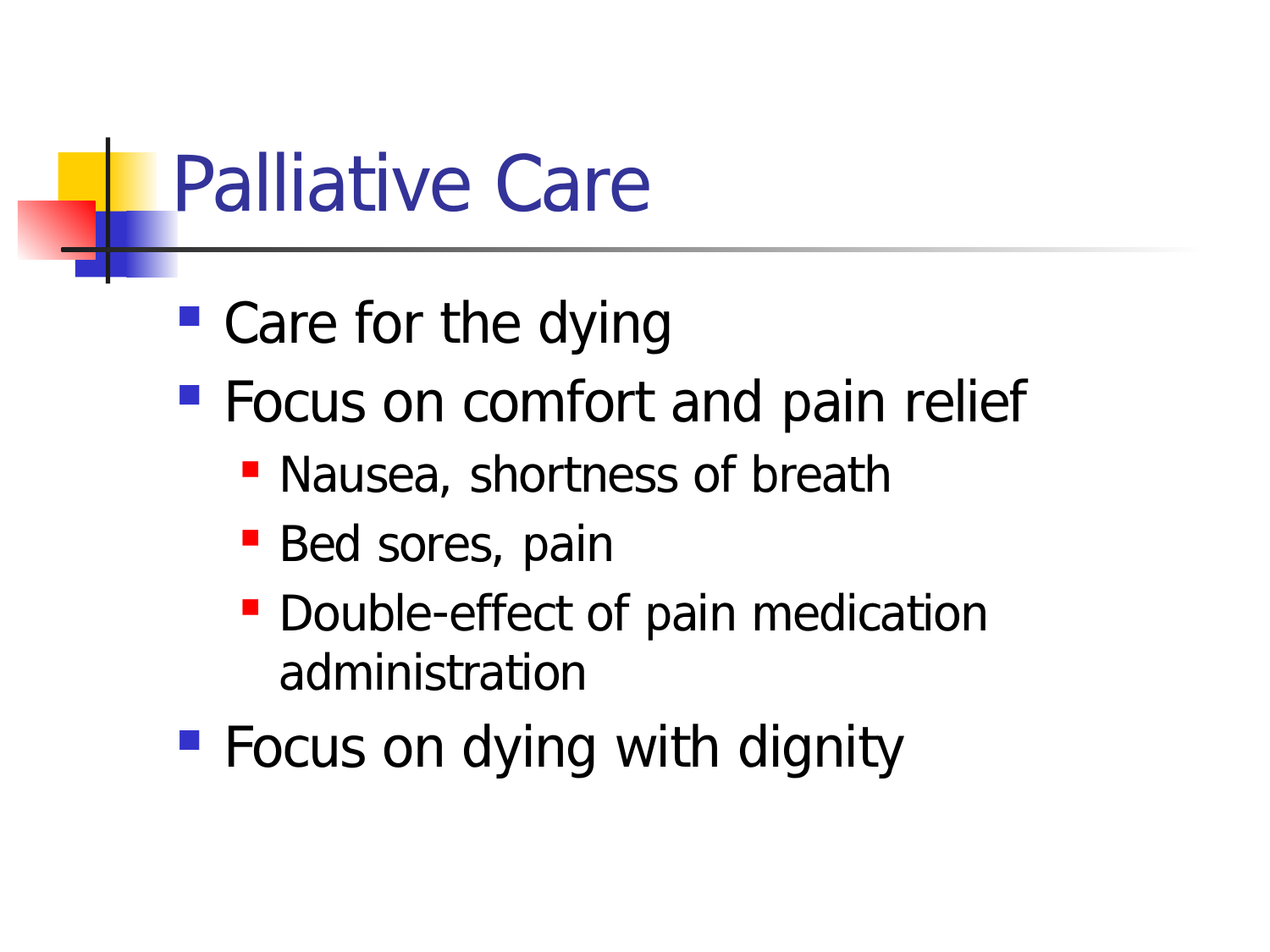

# Palliative Care
Care for the dying
Focus on comfort and pain relief
Nausea, shortness of breath
Bed sores, pain
Double-effect of pain medication administration
Focus on dying with dignity